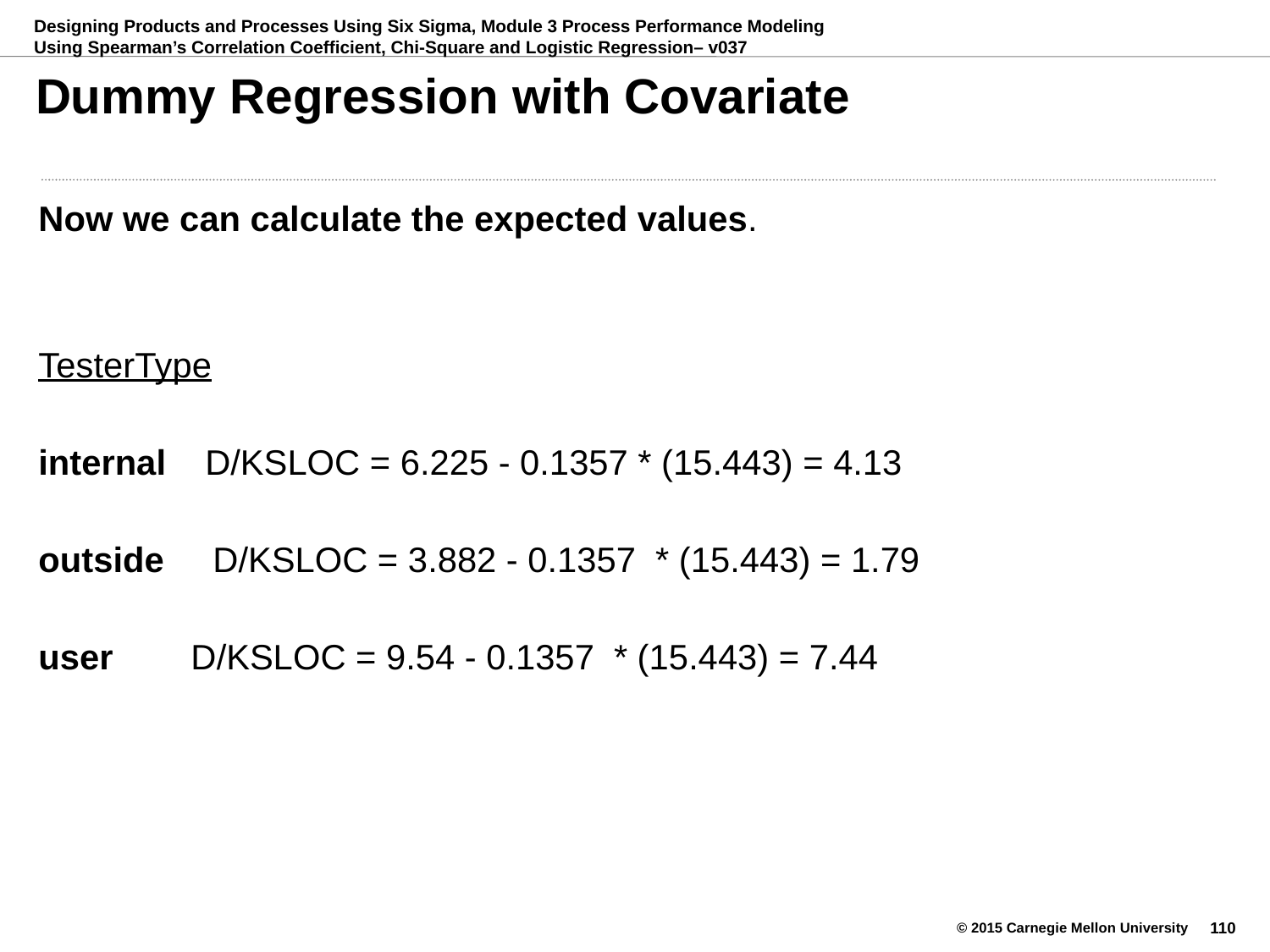

# Dummy Regression with Covariate
Now we can calculate the expected values.

TesterType

internal    D/KSLOC = 6.225 - 0.1357 * (15.443) = 4.13

outside     D/KSLOC = 3.882 - 0.1357  * (15.443) = 1.79

user        D/KSLOC = 9.54 - 0.1357  * (15.443) = 7.44